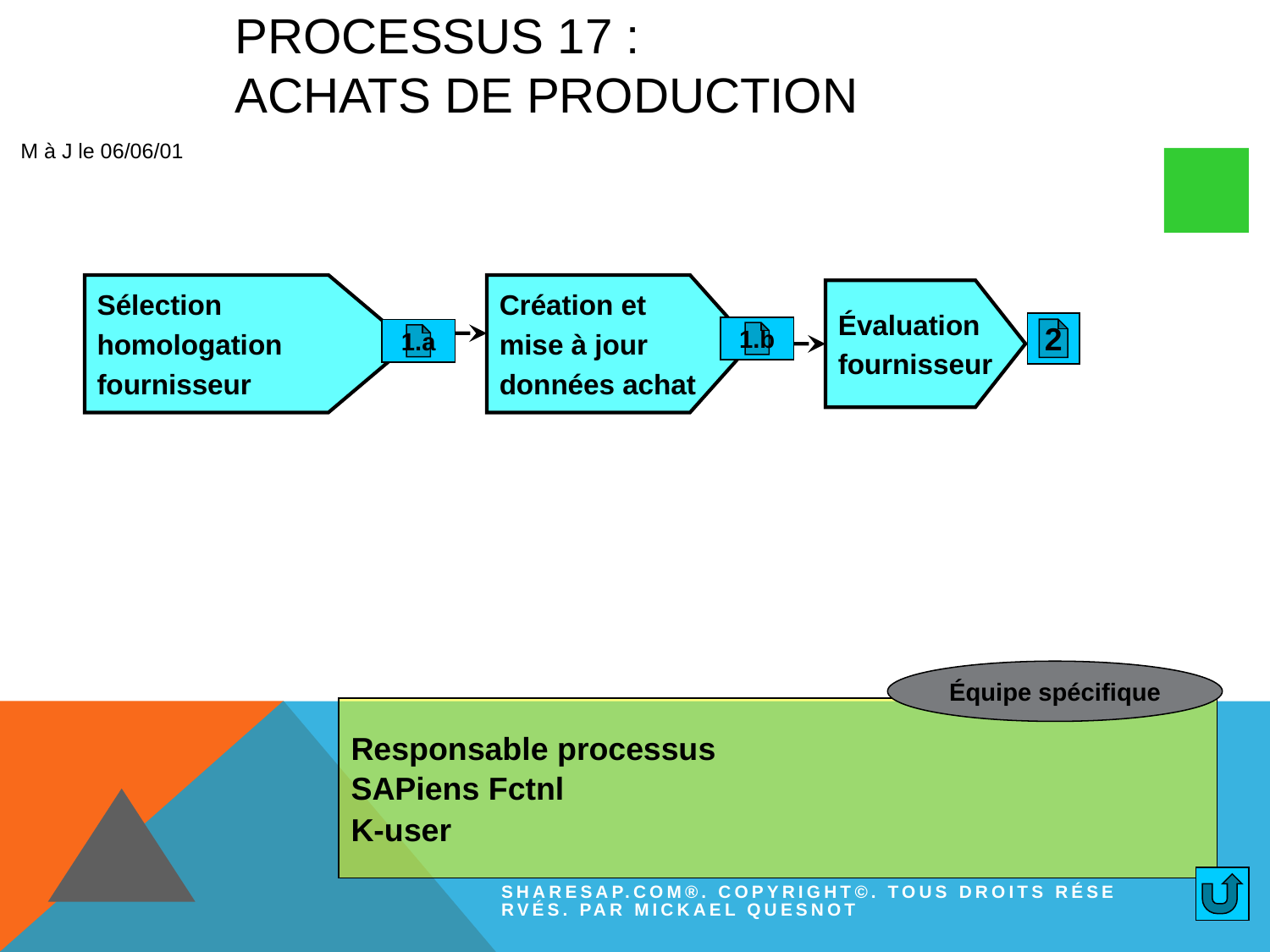

# Processus 17 : Achats de production

M à J le 06/06/01

Sélection
homologation
fournisseur
Création et
mise à jour
données achat
Évaluation
fournisseur
2
1.b
1.a

Équipe spécifique
Responsable processus
SAPiens Fctnl
K-user

Sharesap.com®. Copyright©. Tous droits réservés. Par Mickael QUESNOT